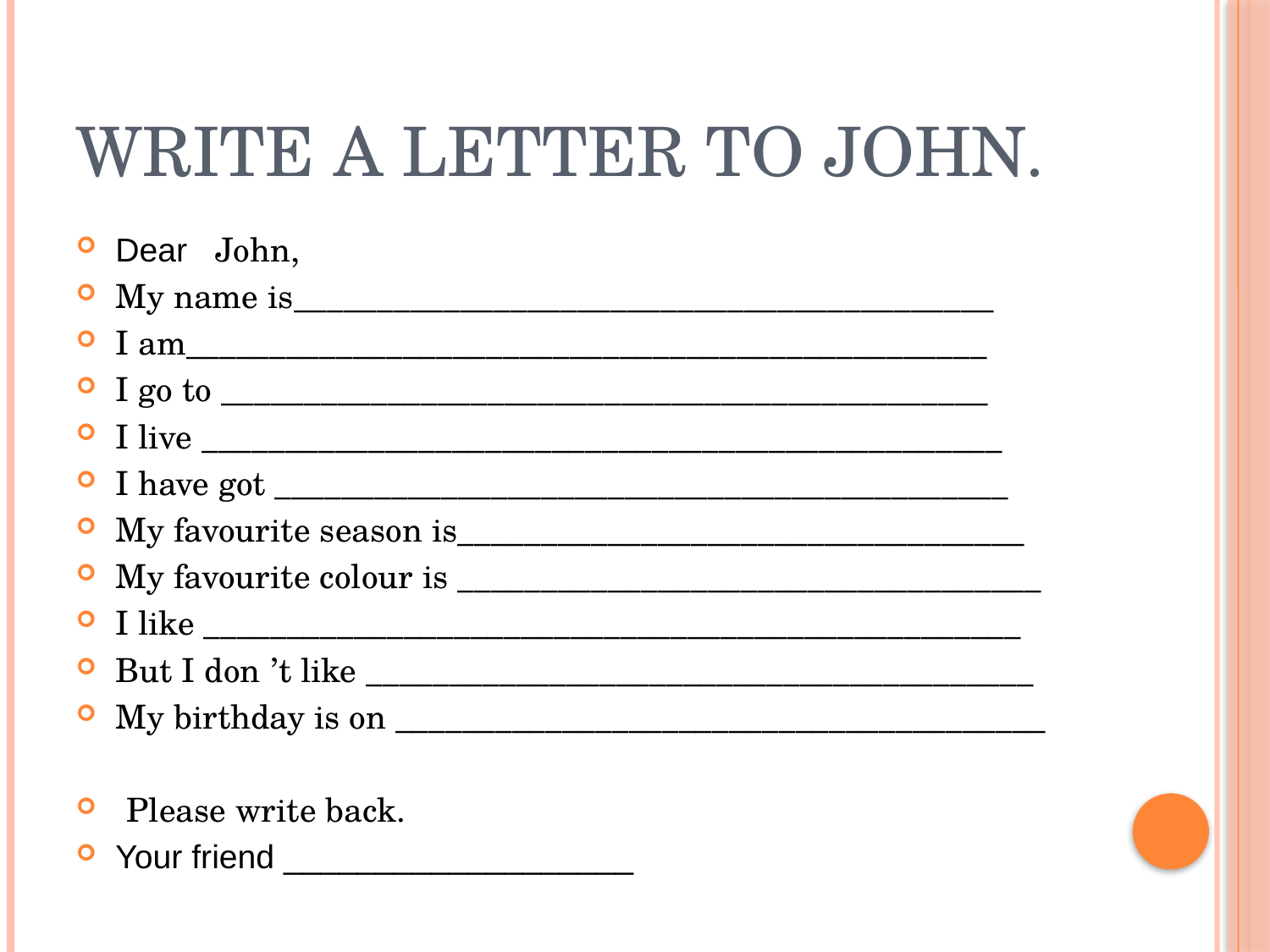

# Write a letter to John.
Dear   John,
My name is__________________________________________
I am________________________________________________
I go to ______________________________________________
I live ________________________________________________
I have got ____________________________________________
My favourite season is__________________________________
My favourite colour is ___________________________________
I like _________________________________________________
But I don ’t like ________________________________________
My birthday is on _______________________________________

 Please write back.
Your friend ___________________